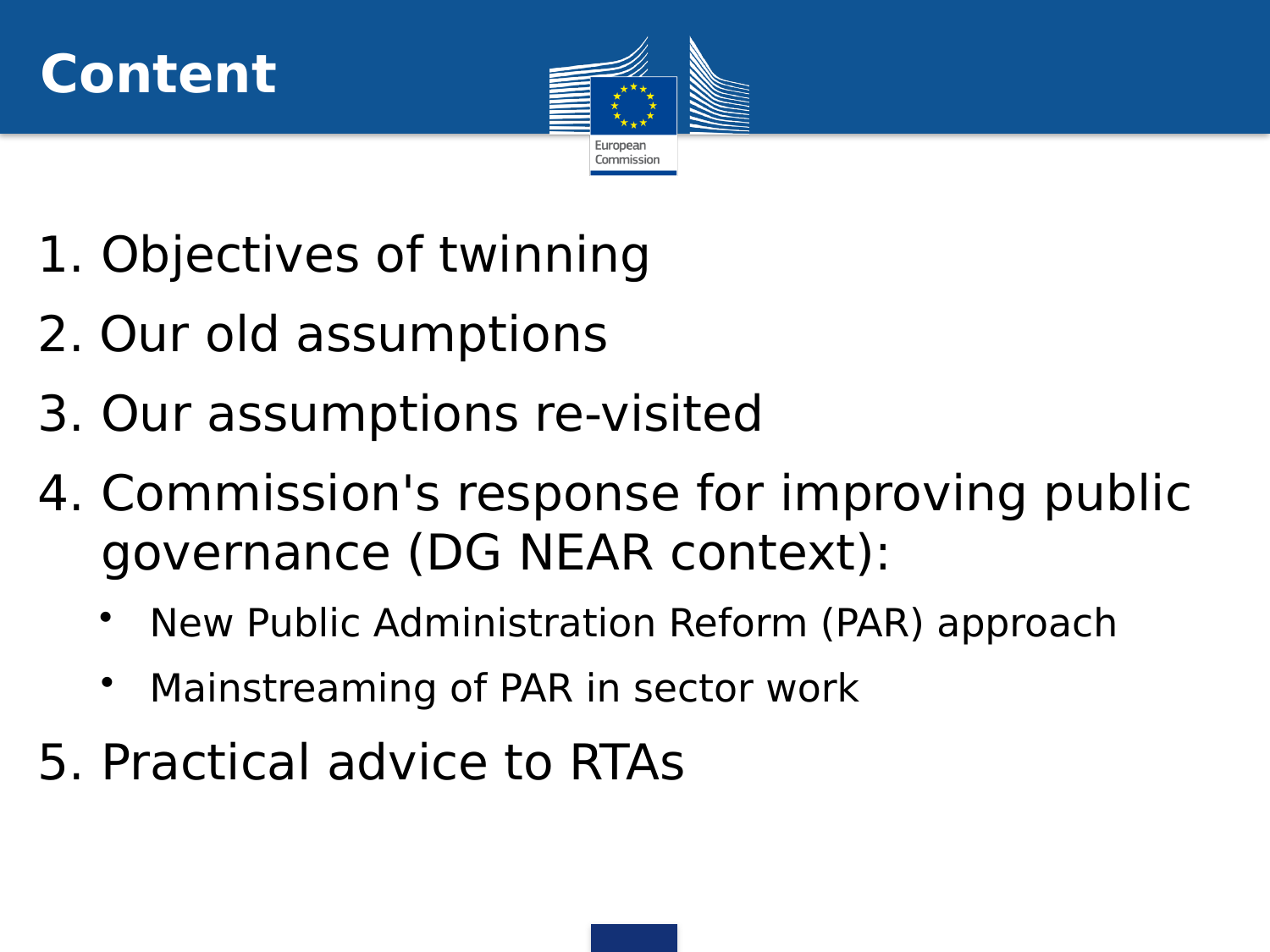

# Content
Objectives of twinning
Our old assumptions
Our assumptions re-visited
Commission's response for improving public governance (DG NEAR context):
New Public Administration Reform (PAR) approach
Mainstreaming of PAR in sector work
Practical advice to RTAs